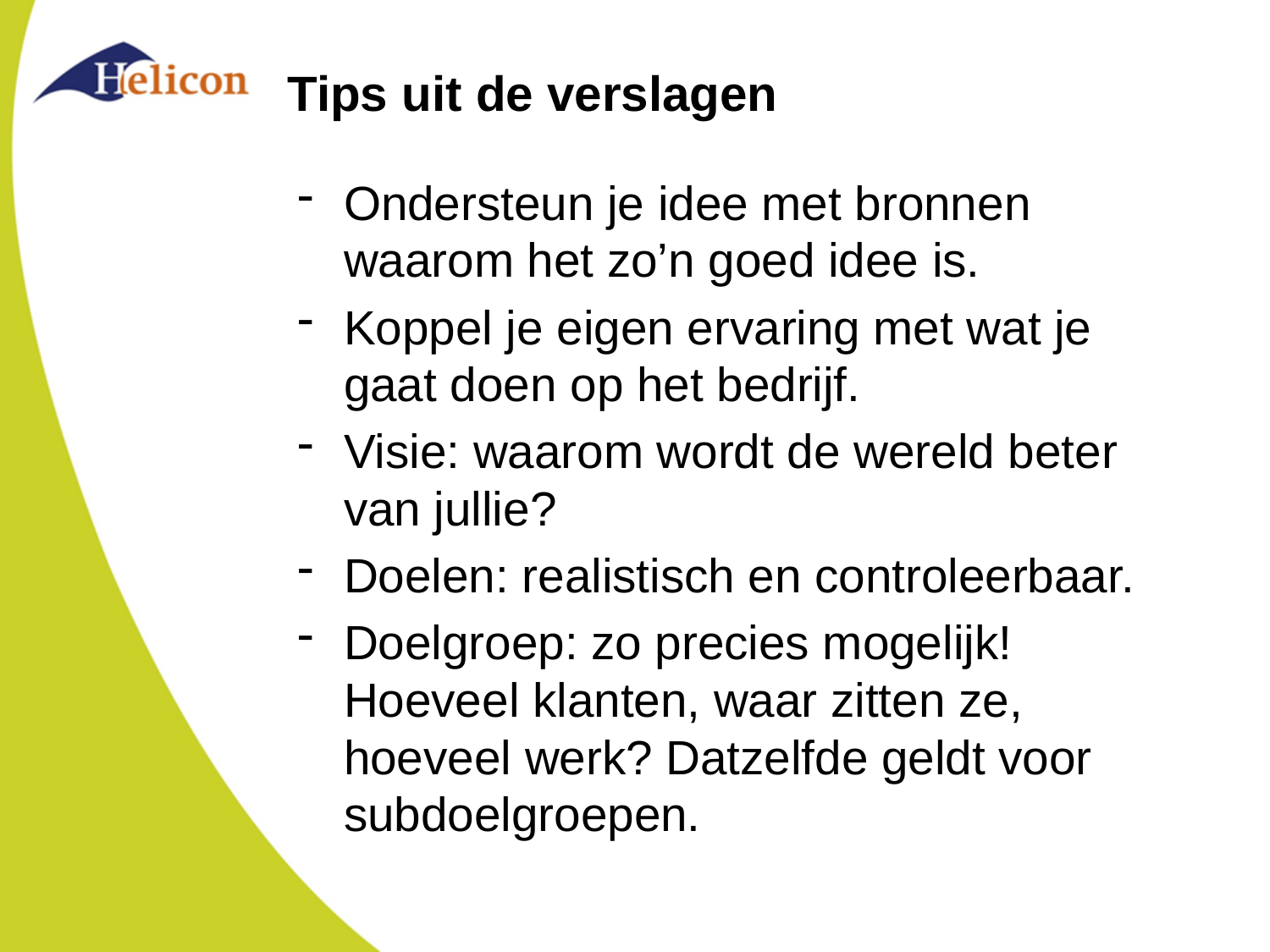

# Tips uit de verslagen
Ondersteun je idee met bronnen waarom het zo’n goed idee is.
Koppel je eigen ervaring met wat je gaat doen op het bedrijf.
Visie: waarom wordt de wereld beter van jullie?
Doelen: realistisch en controleerbaar.
Doelgroep: zo precies mogelijk! Hoeveel klanten, waar zitten ze, hoeveel werk? Datzelfde geldt voor subdoelgroepen.